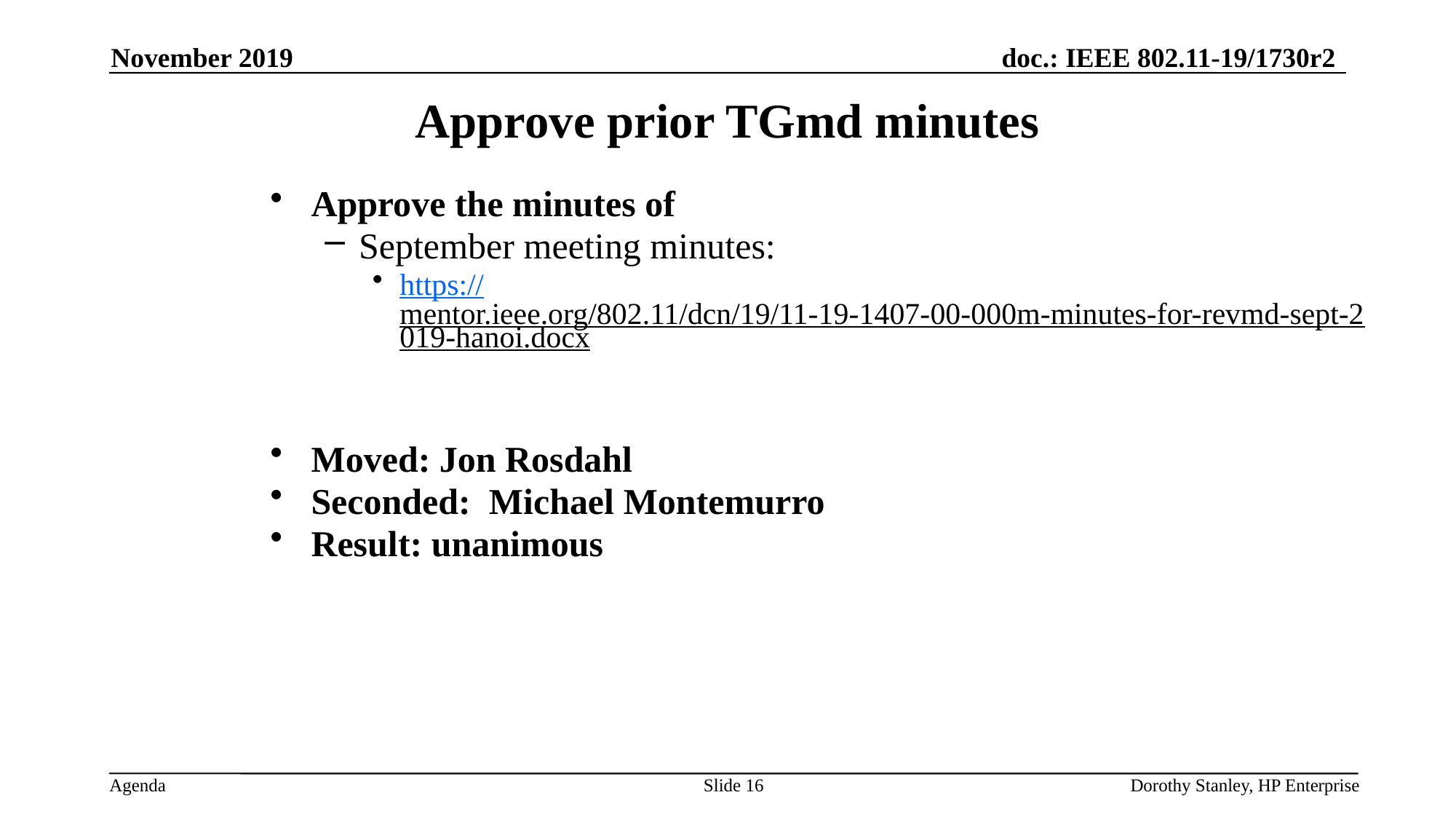

November 2019
Approve prior TGmd minutes
Approve the minutes of
September meeting minutes:
https://mentor.ieee.org/802.11/dcn/19/11-19-1407-00-000m-minutes-for-revmd-sept-2019-hanoi.docx

Moved: Jon Rosdahl
Seconded:  Michael Montemurro
Result: unanimous

Slide 16
Dorothy Stanley, HP Enterprise